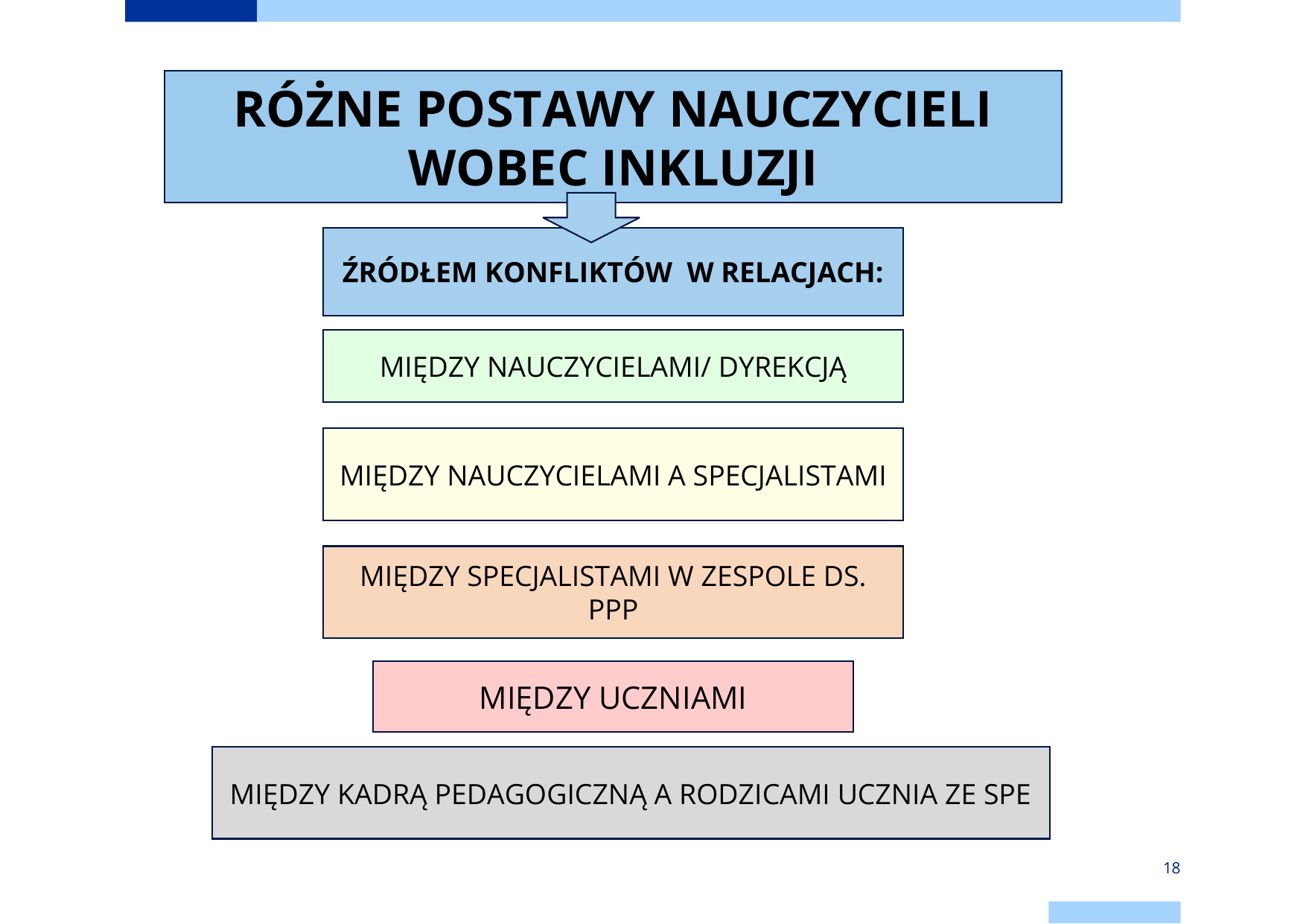

RÓŻNE POSTAWY NAUCZYCIELI WOBEC INKLUZJI

ŹRÓDŁEM KONFLIKTÓW  W RELACJACH:
MIĘDZY NAUCZYCIELAMI/ DYREKCJĄ
MIĘDZY NAUCZYCIELAMI A SPECJALISTAMI
MIĘDZY SPECJALISTAMI W ZESPOLE DS. PPP
MIĘDZY UCZNIAMI
MIĘDZY KADRĄ PEDAGOGICZNĄ A RODZICAMI UCZNIA ZE SPE
18